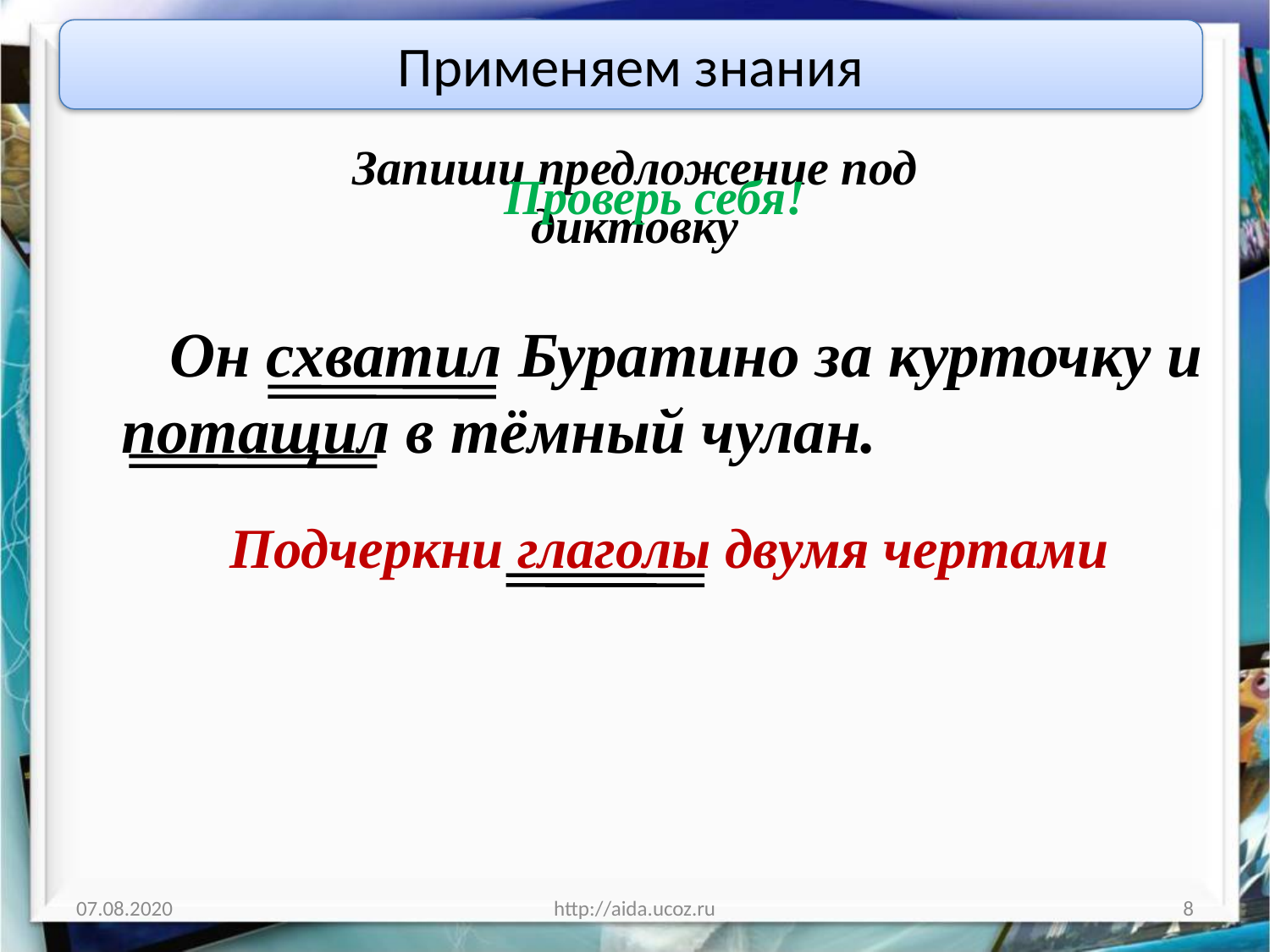

Применяем знания
Запиши предложение под диктовку
Проверь себя!
   Он схватил Буратино за курточку и потащил в тёмный чулан.
Подчеркни глаголы двумя чертами
07.08.2020
http://aida.ucoz.ru
8